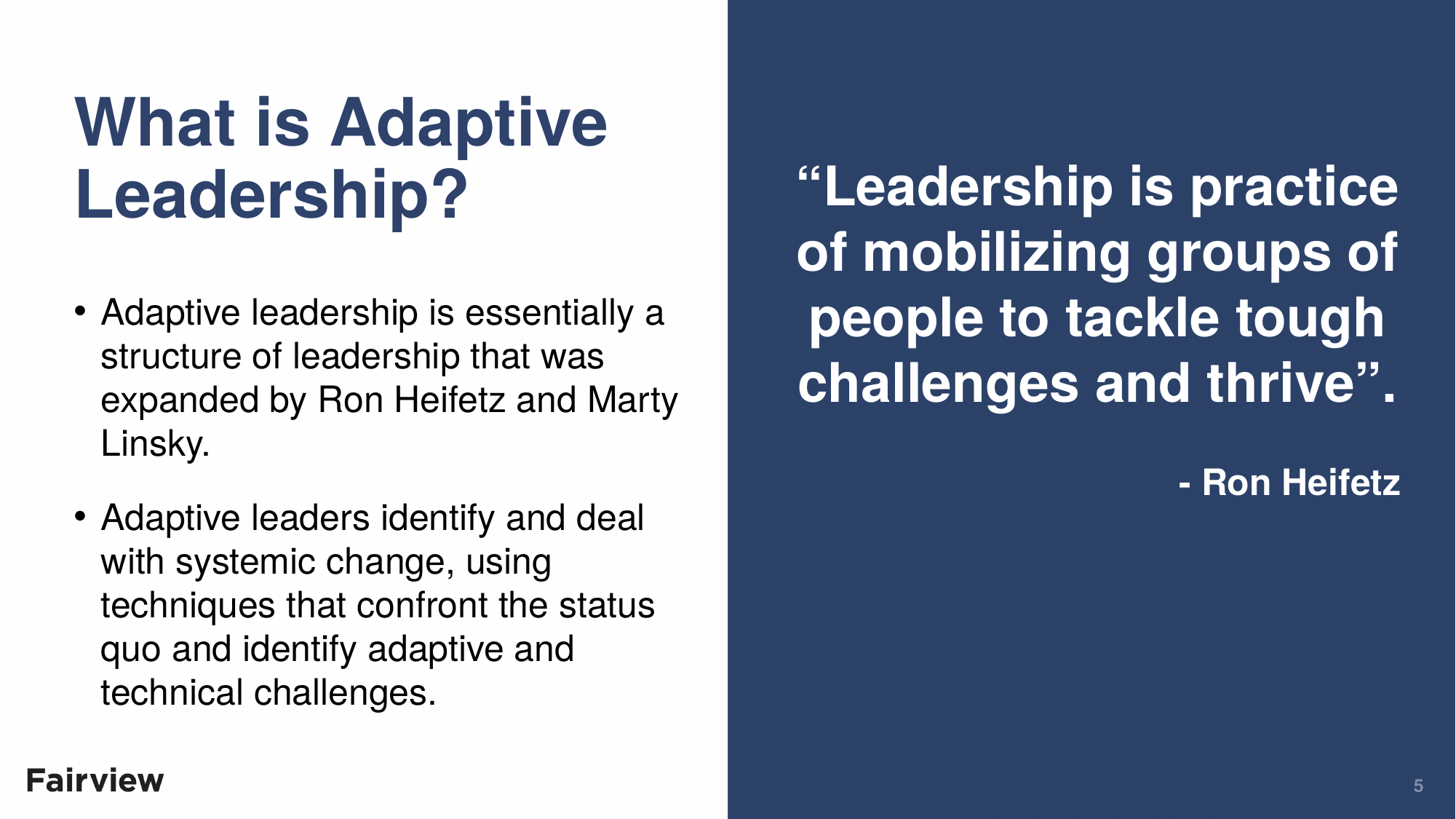

# What is Adaptive Leadership?
“Leadership is practice of mobilizing groups of people to tackle tough challenges and thrive”.
Adaptive leadership is essentially a structure of leadership that was expanded by Ron Heifetz and Marty Linsky.
Adaptive leaders identify and deal with systemic change, using techniques that confront the status quo and identify adaptive and technical challenges.
- Ron Heifetz
5